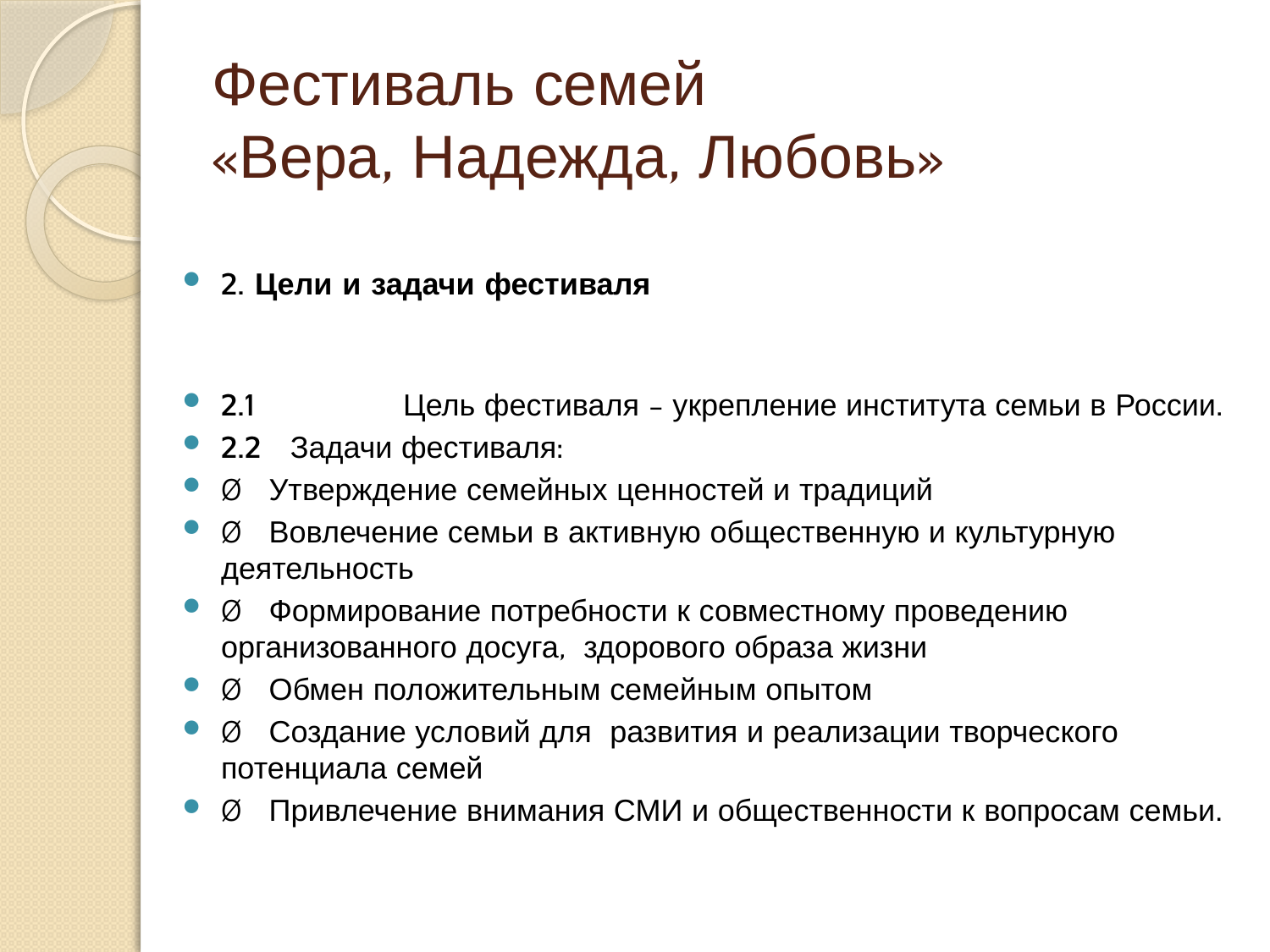

# Фестиваль семей «Вера, Надежда, Любовь»
2. Цели и задачи фестиваля

2.1               Цель фестиваля – укрепление института семьи в России.
2.2   Задачи фестиваля:
Ø   Утверждение семейных ценностей и традиций
Ø   Вовлечение семьи в активную общественную и культурную деятельность
Ø   Формирование потребности к совместному проведению организованного досуга,  здорового образа жизни
Ø   Обмен положительным семейным опытом
Ø   Создание условий для  развития и реализации творческого потенциала семей
Ø   Привлечение внимания СМИ и общественности к вопросам семьи.